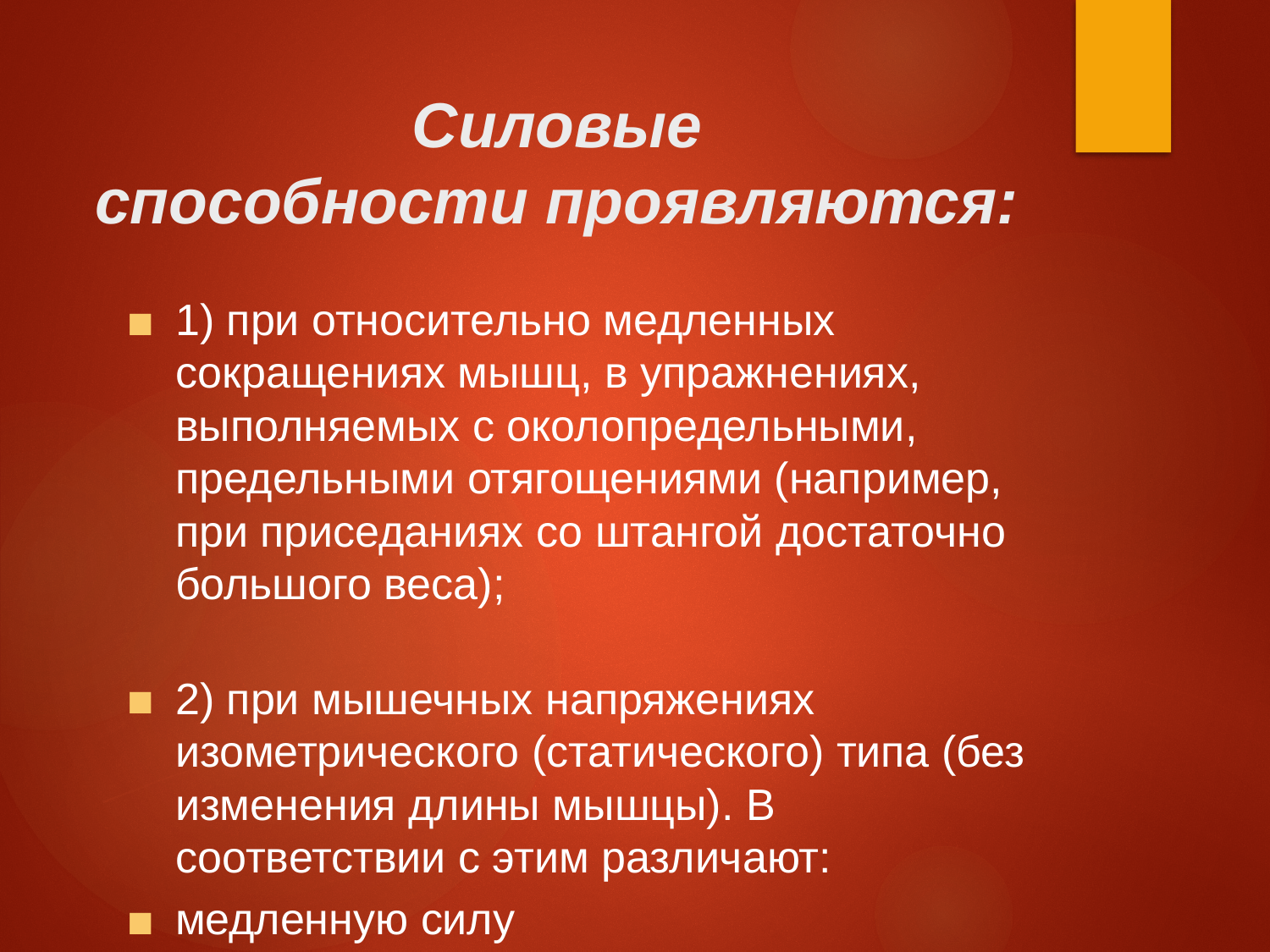

# Силовые способности проявляются:
1) при относительно медленных сокращениях мышц, в упражнениях, выполняемых с околопредельными, предельными отягощениями (например, при приседаниях со штангой достаточно большого веса);
2) при мышечных напряжениях изометрического (статического) типа (без изменения длины мышцы). В соответствии с этим различают:
медленную силу
статическую силу.